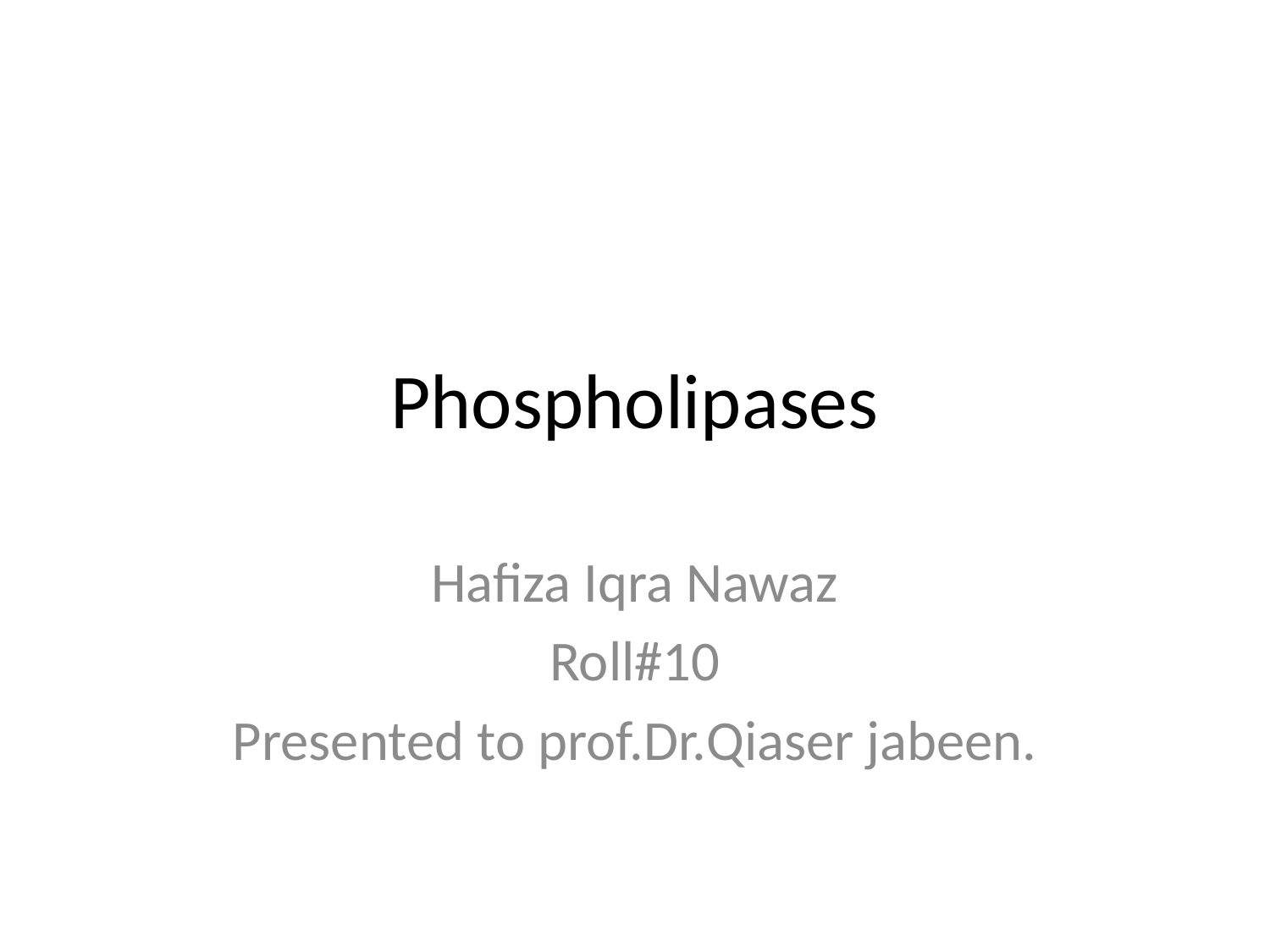

# Phospholipases
Hafiza Iqra Nawaz
Roll#10
Presented to prof.Dr.Qiaser jabeen.